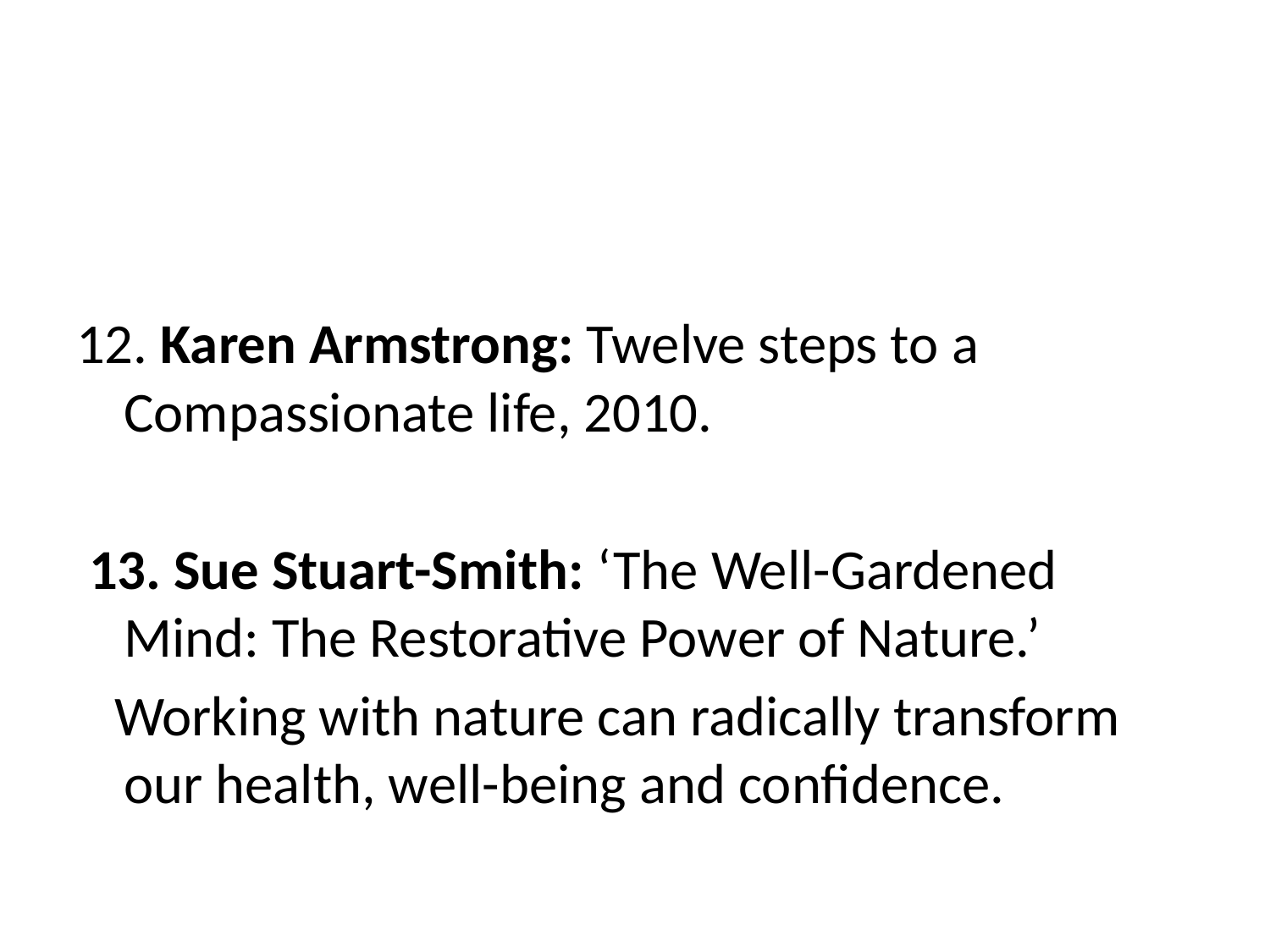

#

12. Karen Armstrong: Twelve steps to a Compassionate life, 2010.

 13. Sue Stuart-Smith: ‘The Well-Gardened Mind: The Restorative Power of Nature.’
   Working with nature can radically transform our health, well-being and confidence.